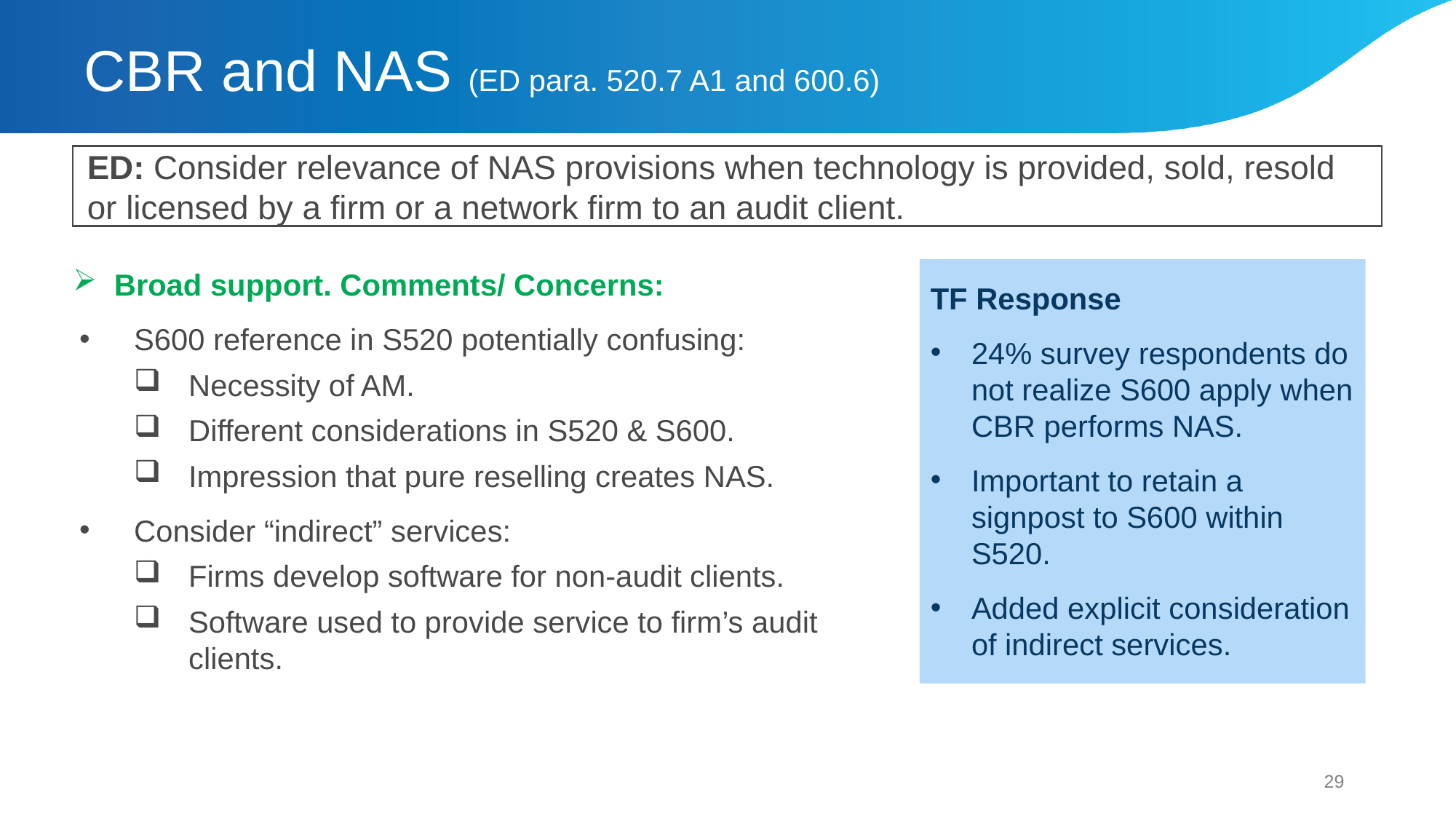

# CBR and NAS (ED para. 520.7 A1 and 600.6)
ED: Consider relevance of NAS provisions when technology is provided, sold, resold  or licensed by a firm or a network firm to an audit client.

TF Response
24% survey respondents do not realize S600 apply when CBR performs NAS.
Important to retain a signpost to S600 within S520.
Added explicit consideration of indirect services.
Broad support. Comments/ Concerns:
S600 reference in S520 potentially confusing:
Necessity of AM.
Different considerations in S520 & S600.
Impression that pure reselling creates NAS.
Consider “indirect” services:
Firms develop software for non-audit clients.
Software used to provide service to firm’s audit clients.
29